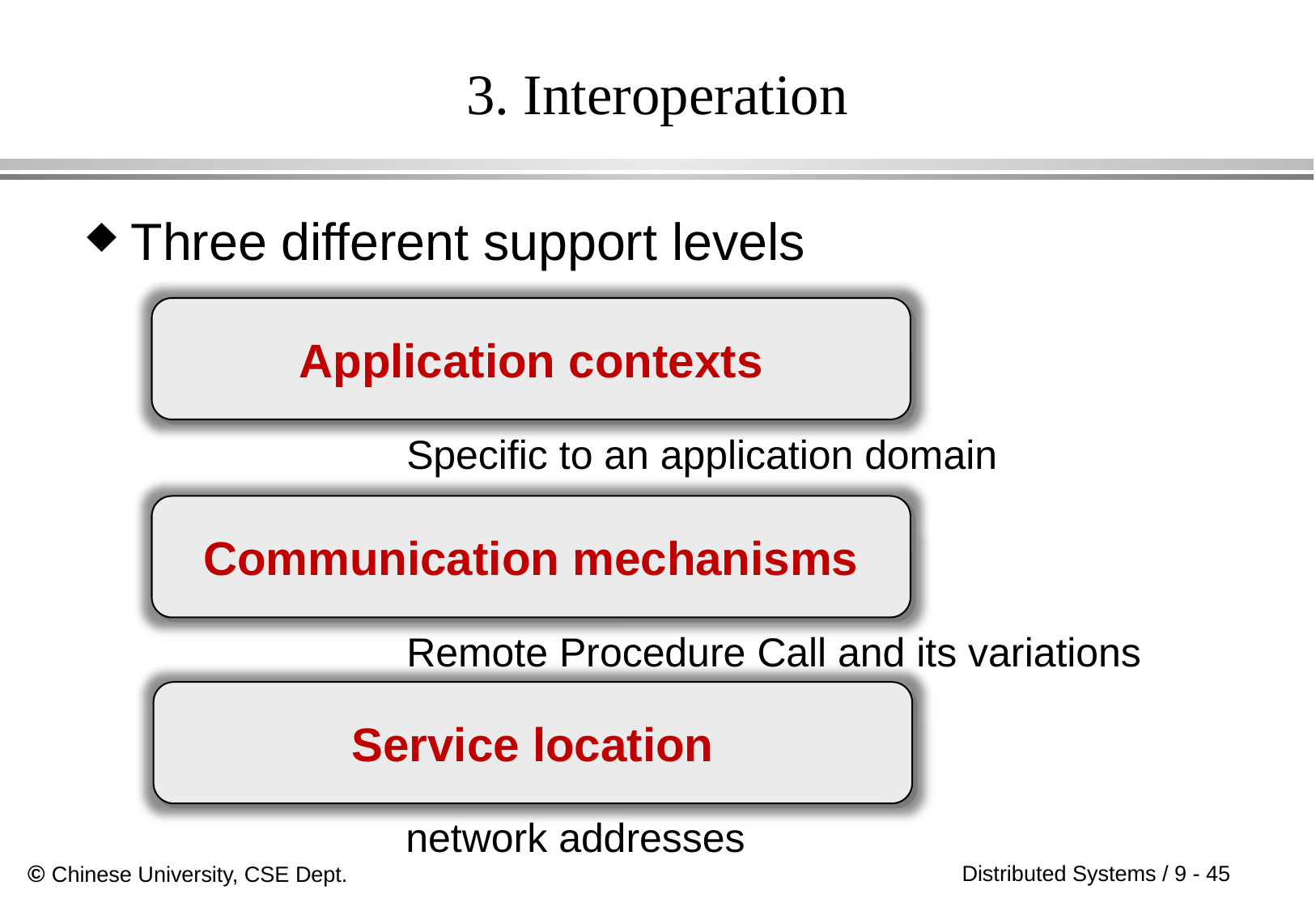

# 3. Interoperation
Three different support levels
Application contexts
Specific to an application domain
Communication mechanisms
Remote Procedure Call and its variations
Service location
network addresses